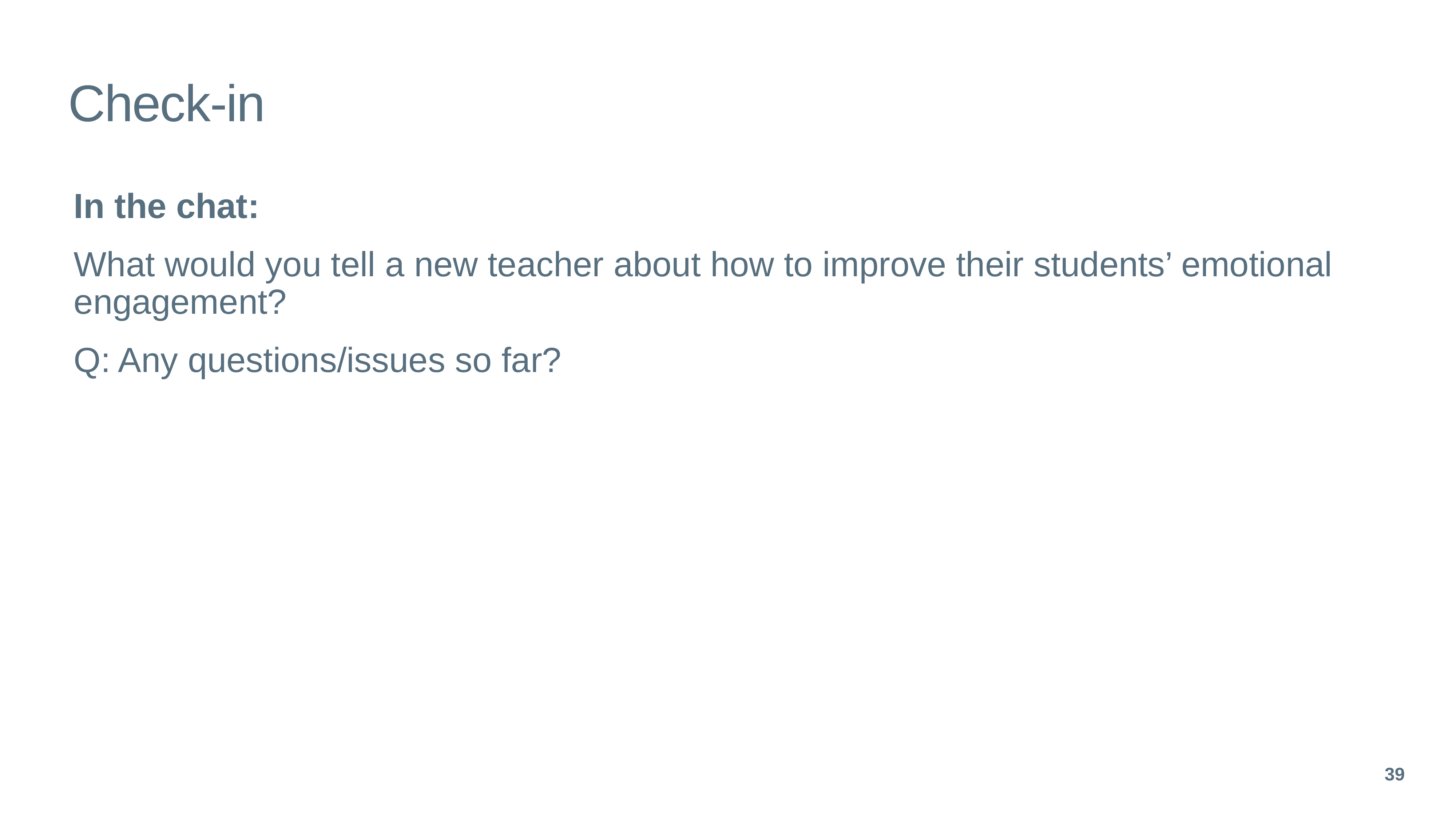

# Check-in
In the chat:
What would you tell a new teacher about how to improve their students’ emotional engagement?
Q: Any questions/issues so far?
39